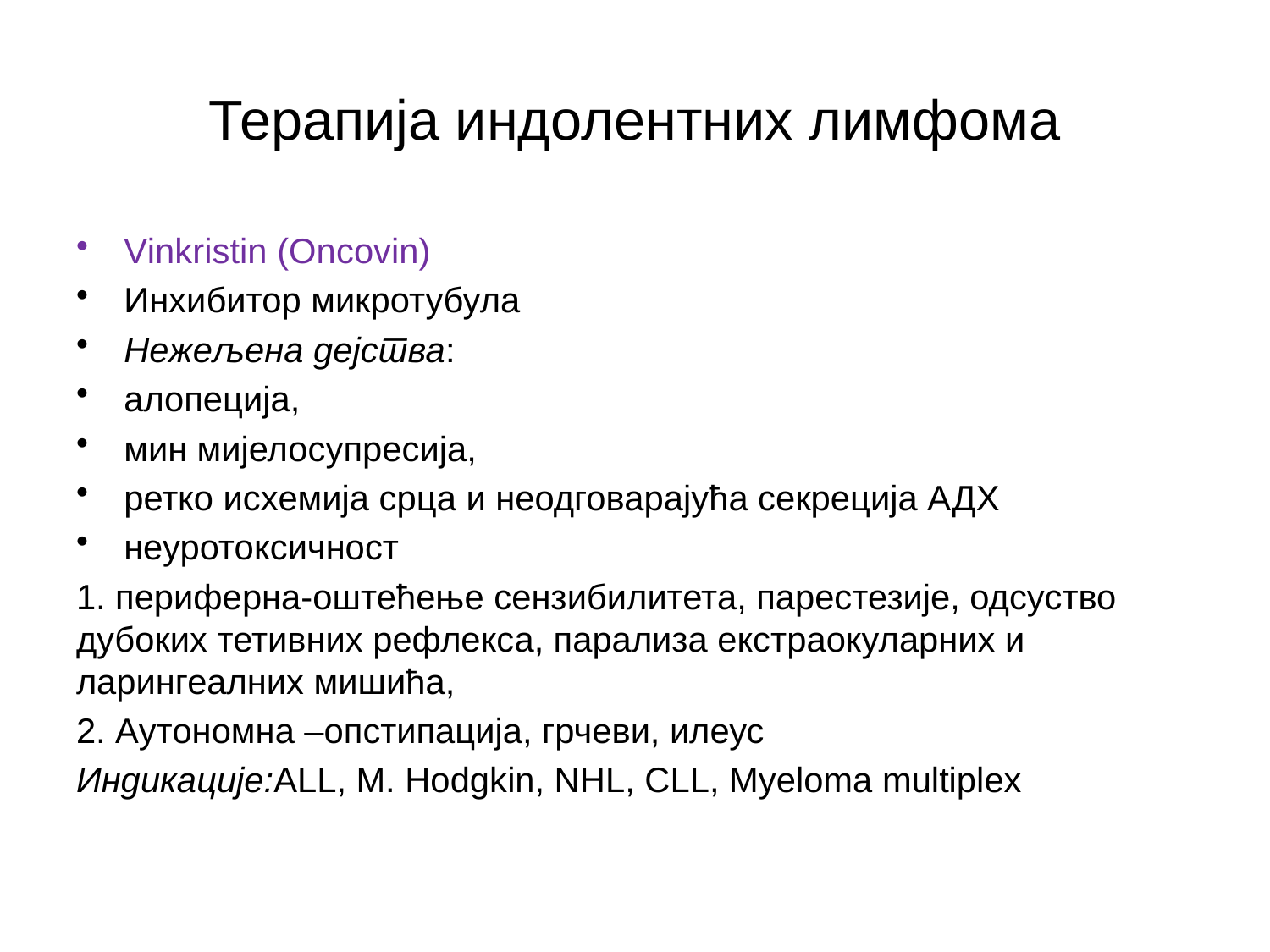

# Терапија индолентних лимфома
Vinkristin (Oncovin)
Инхибитор микротубула
Нежељена дејства:
алопеција,
мин мијелосупресија,
ретко исхемија срца и неодговарајућа секреција АДХ
неуротоксичност
1. периферна-оштећење сензибилитета, парестезије, одсуство дубоких тетивних рефлекса, парализа екстраокуларних и ларингеалних мишића,
2. Аутономна –опстипација, грчеви, илеус
Индикације:ALL, M. Hodgkin, NHL, CLL, Myeloma multiplex